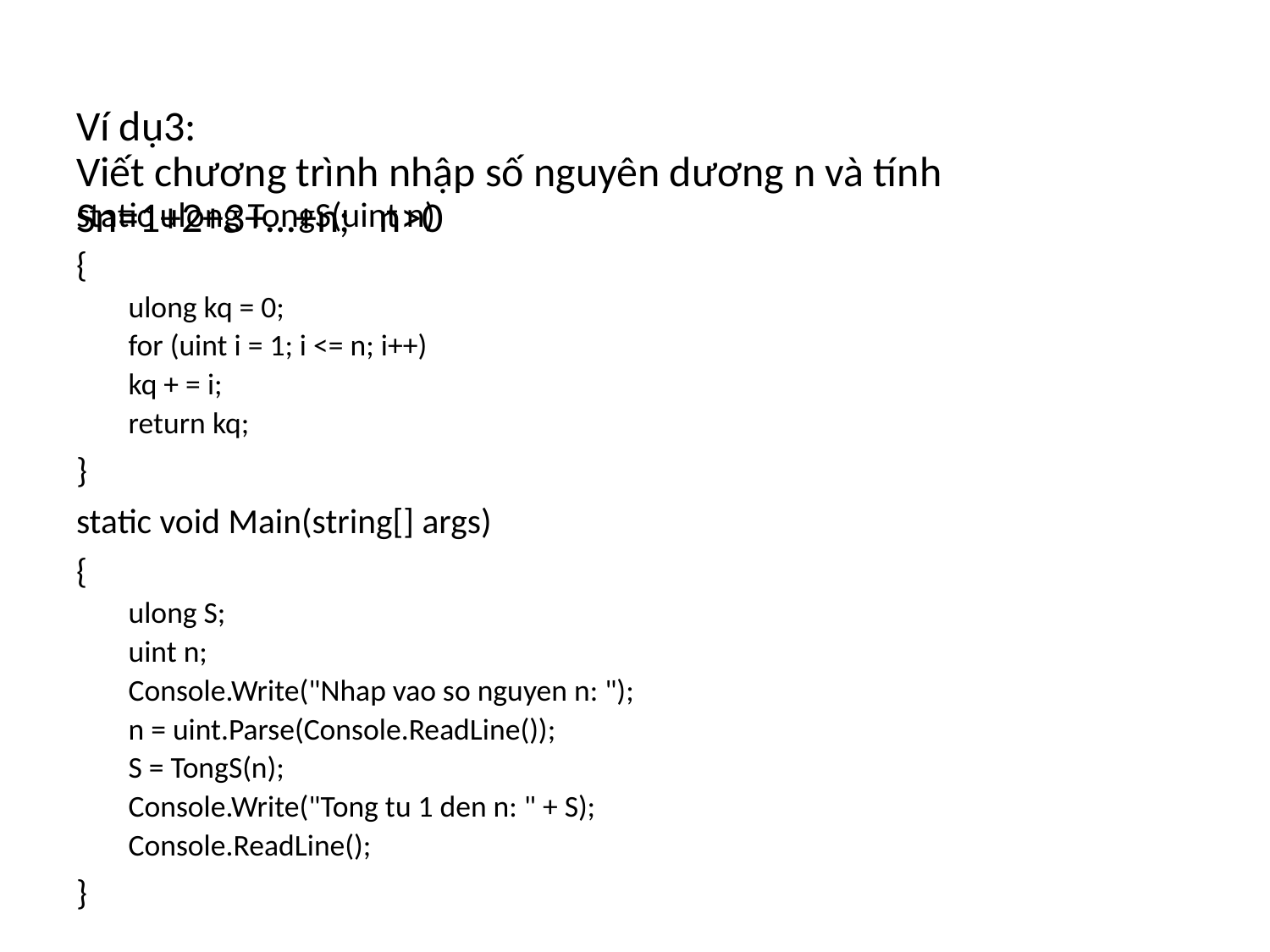

# Ví dụ3: Viết chương trình nhập số nguyên dương n và tính Sn=1+2+3+…+n;   n>0
static ulong TongS(uint n)
{
ulong kq = 0;
for (uint i = 1; i <= n; i++)
kq + = i;
return kq;
}
static void Main(string[] args)
{
ulong S;
uint n;
Console.Write("Nhap vao so nguyen n: ");
n = uint.Parse(Console.ReadLine());
S = TongS(n);
Console.Write("Tong tu 1 den n: " + S);
Console.ReadLine();
}